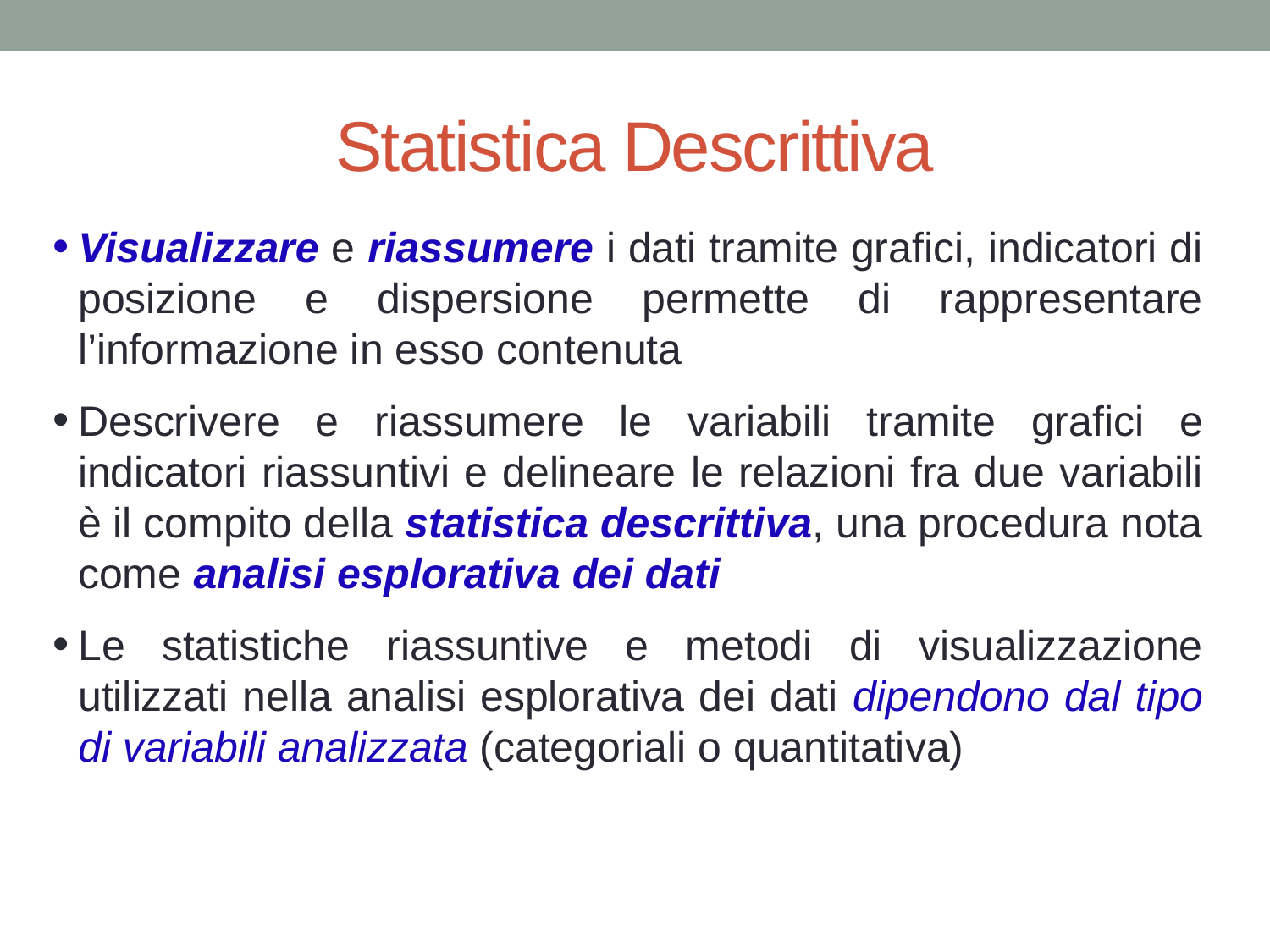

# Statistica Descrittiva
Visualizzare e riassumere i dati tramite grafici, indicatori di posizione e dispersione permette di rappresentare l’informazione in esso contenuta
Descrivere e riassumere le variabili tramite grafici e indicatori riassuntivi e delineare le relazioni fra due variabili è il compito della statistica descrittiva, una procedura nota come analisi esplorativa dei dati
Le statistiche riassuntive e metodi di visualizzazione utilizzati nella analisi esplorativa dei dati dipendono dal tipo di variabili analizzata (categoriali o quantitativa)